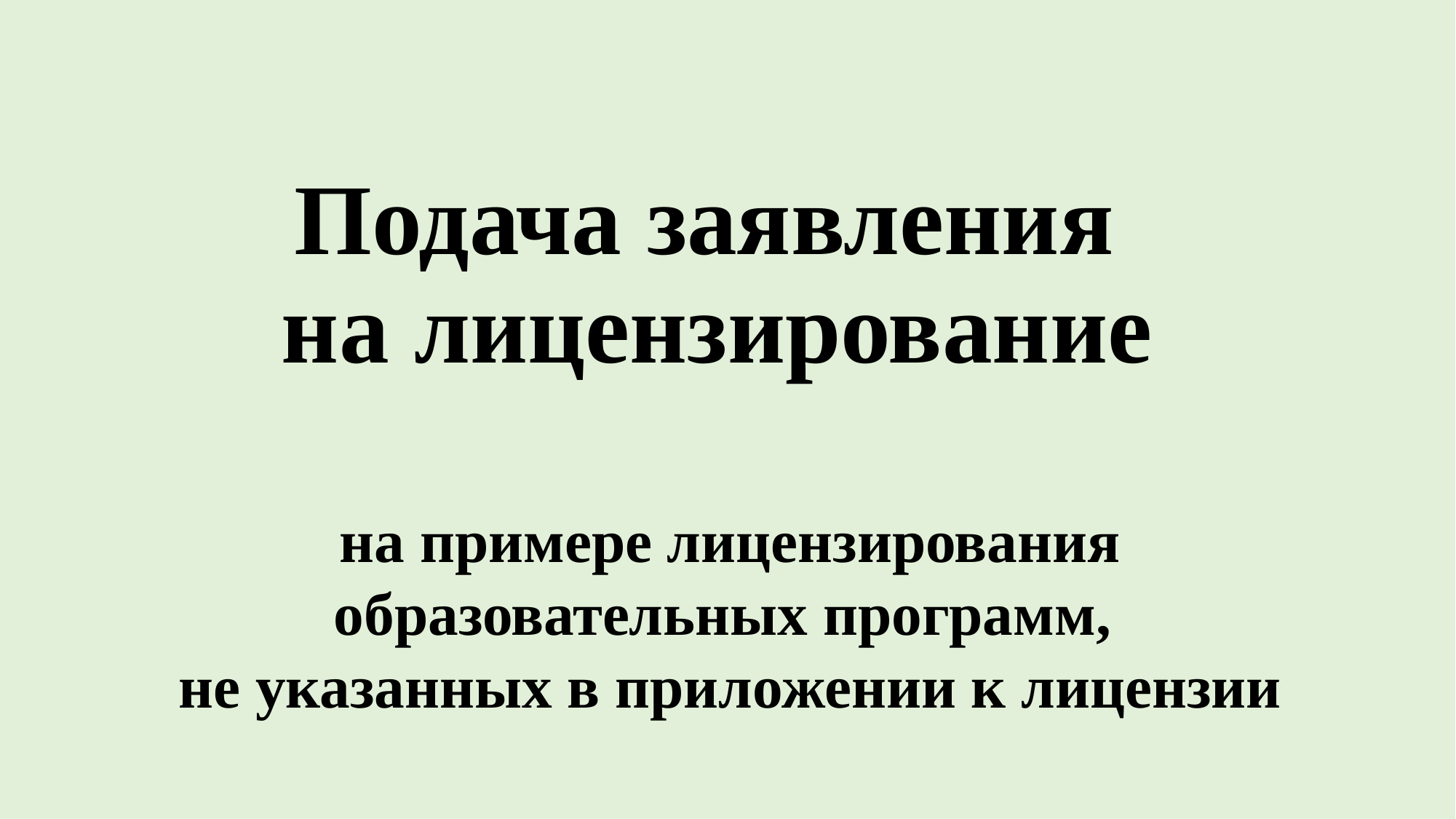

# Подача заявления на лицензирование
на примере лицензирования образовательных программ,
не указанных в приложении к лицензии